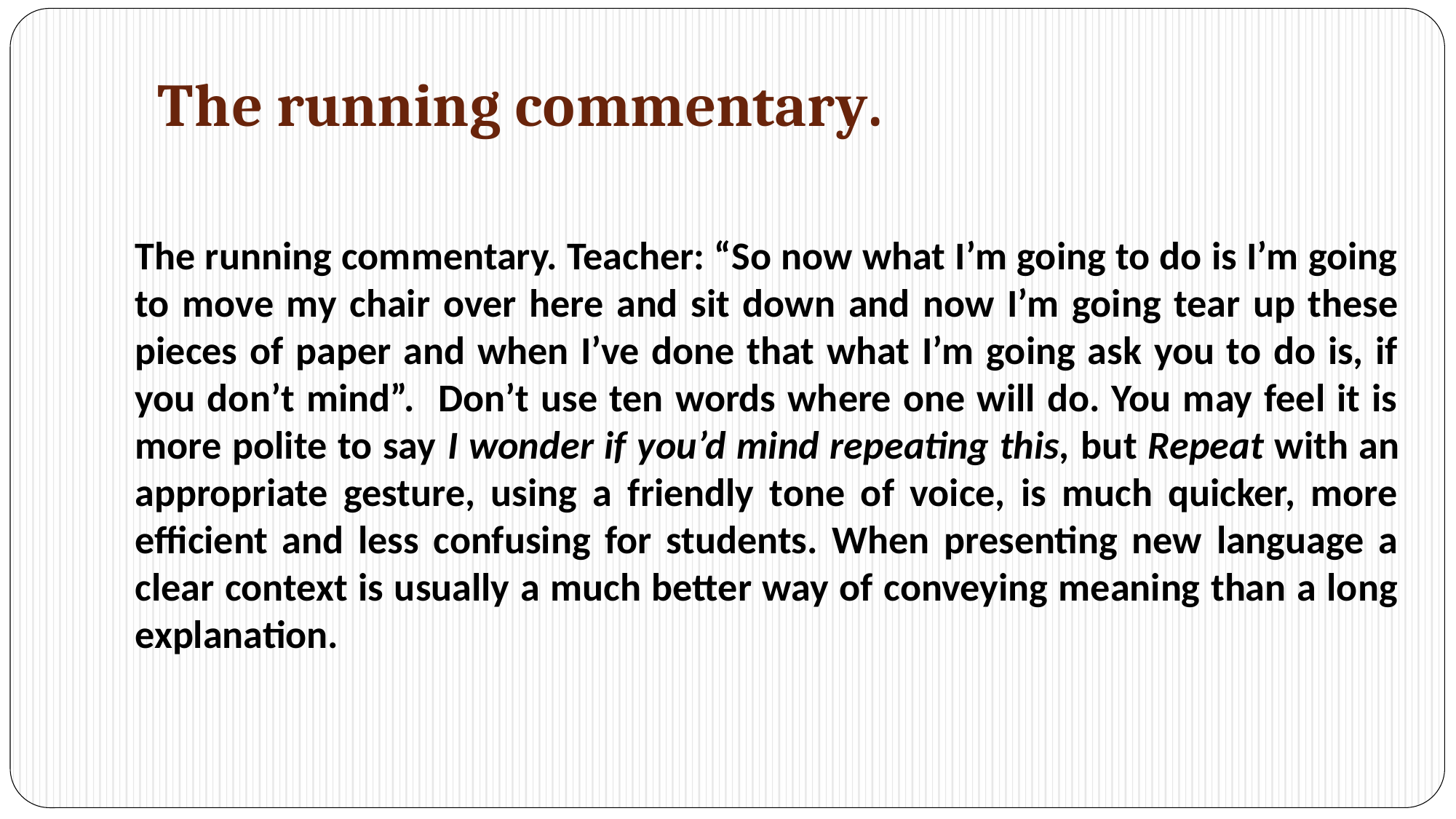

# The running commentary.
The running commentary. Teacher: “So now what I’m going to do is I’m going to move my chair over here and sit down and now I’m going tear up these pieces of paper and when I’ve done that what I’m going ask you to do is, if you don’t mind”.  Don’t use ten words where one will do. You may feel it is more polite to say I wonder if you’d mind repeating this, but Repeat with an appropriate gesture, using a friendly tone of voice, is much quicker, more efficient and less confusing for students. When presenting new language a clear context is usually a much better way of conveying meaning than a long explanation.